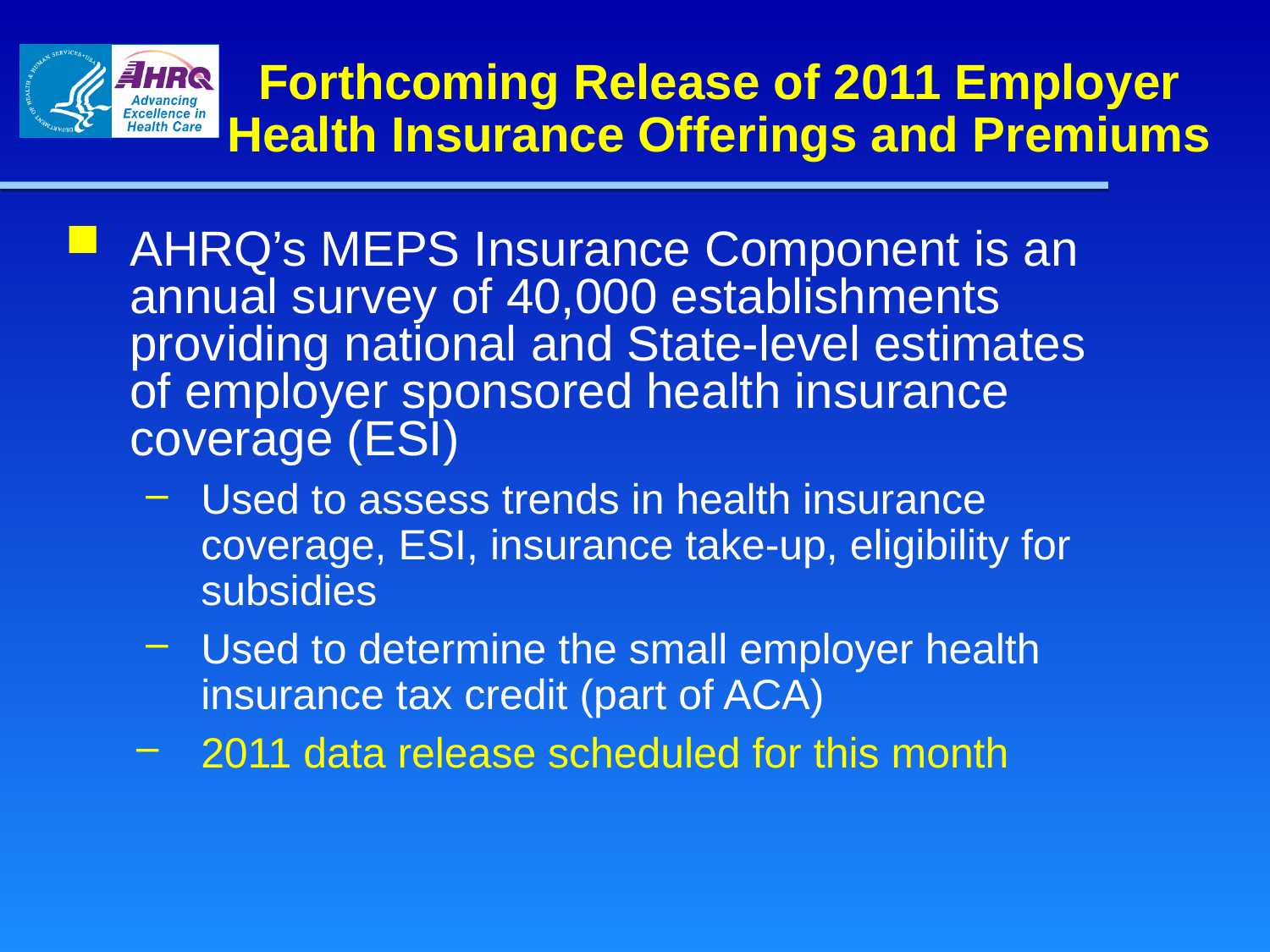

# Forthcoming Release of 2011 Employer Health Insurance Offerings and Premiums
AHRQ’s MEPS Insurance Component is an annual survey of 40,000 establishments providing national and State-level estimates of employer sponsored health insurance coverage (ESI)
Used to assess trends in health insurance coverage, ESI, insurance take-up, eligibility for subsidies
Used to determine the small employer health insurance tax credit (part of ACA)
2011 data release scheduled for this month